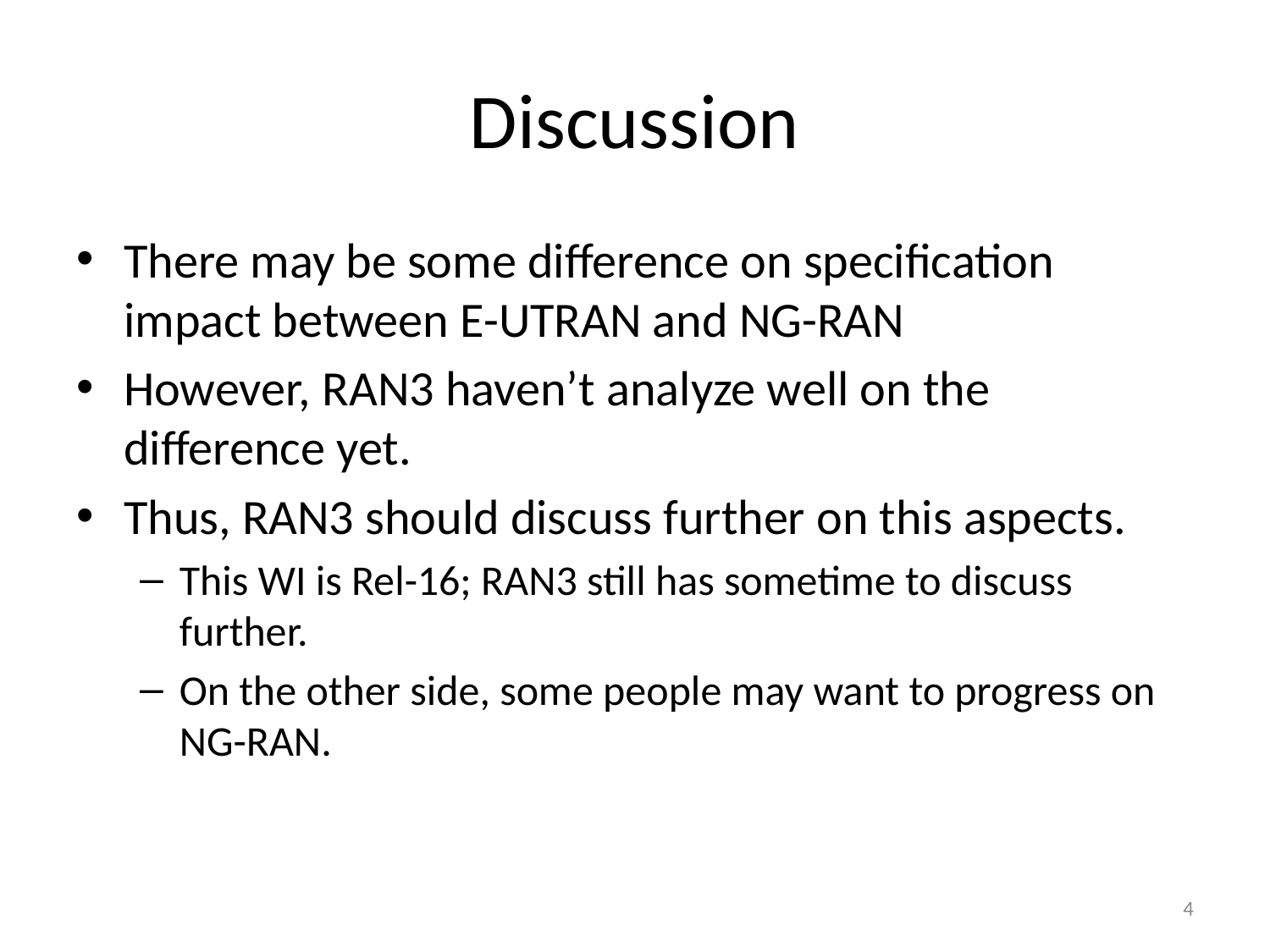

# Discussion
There may be some difference on specification impact between E-UTRAN and NG-RAN
However, RAN3 haven’t analyze well on the difference yet.
Thus, RAN3 should discuss further on this aspects.
This WI is Rel-16; RAN3 still has sometime to discuss further.
On the other side, some people may want to progress on NG-RAN.
4